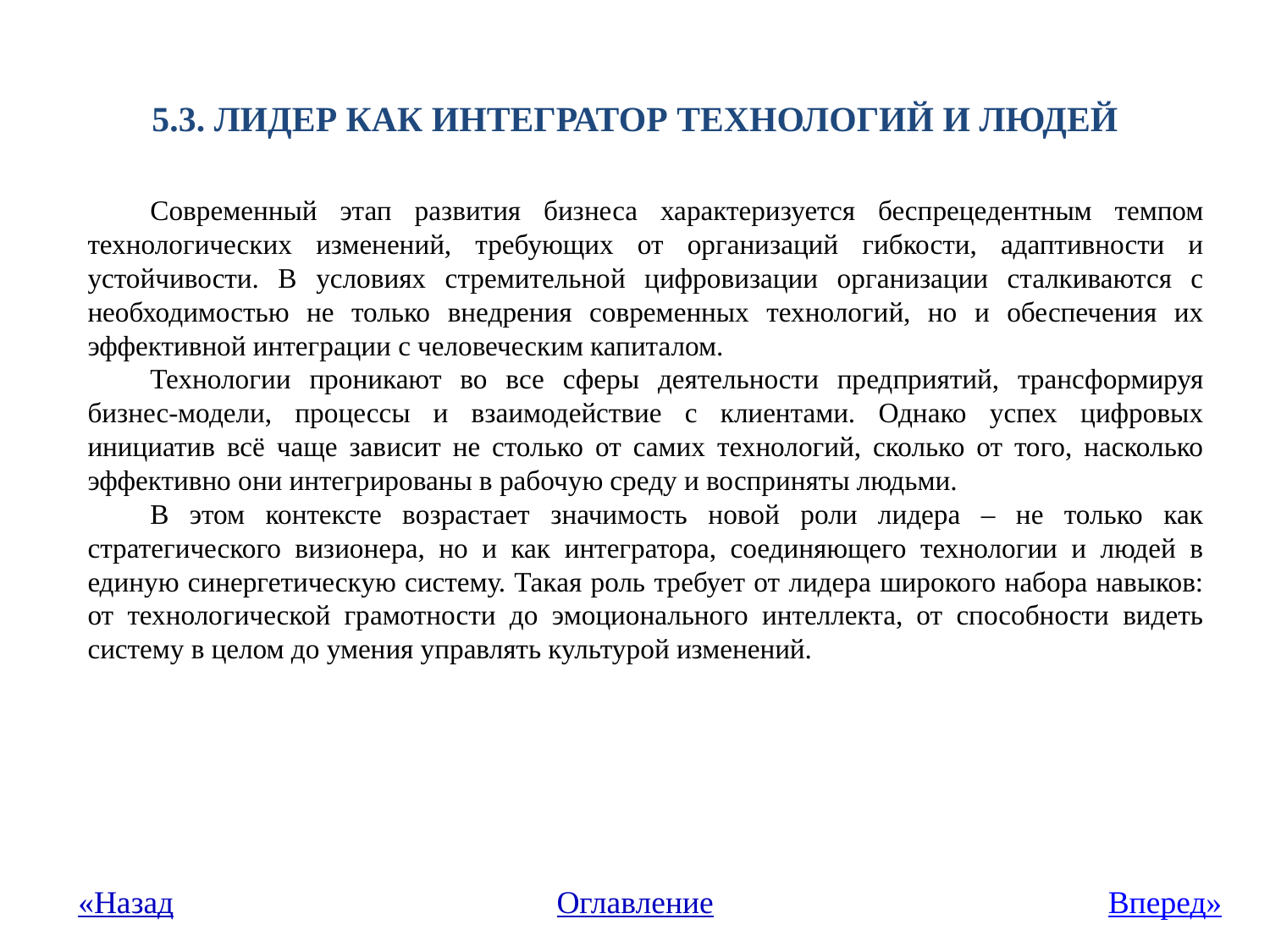

# 5.3. ЛИДЕР КАК ИНТЕГРАТОР ТЕХНОЛОГИЙ И ЛЮДЕЙ
Современный этап развития бизнеса характеризуется беспрецедентным темпом технологических изменений, требующих от организаций гибкости, адаптивности и устойчивости. В условиях стремительной цифровизации организации сталкиваются с необходимостью не только внедрения современных технологий, но и обеспечения их эффективной интеграции с человеческим капиталом.
Технологии проникают во все сферы деятельности предприятий, трансформируя бизнес-модели, процессы и взаимодействие с клиентами. Однако успех цифровых инициатив всё чаще зависит не столько от самих технологий, сколько от того, насколько эффективно они интегрированы в рабочую среду и восприняты людьми.
В этом контексте возрастает значимость новой роли лидера – не только как стратегического визионера, но и как интегратора, соединяющего технологии и людей в единую синергетическую систему. Такая роль требует от лидера широкого набора навыков: от технологической грамотности до эмоционального интеллекта, от способности видеть систему в целом до умения управлять культурой изменений.

«Назад
Оглавление
Вперед»